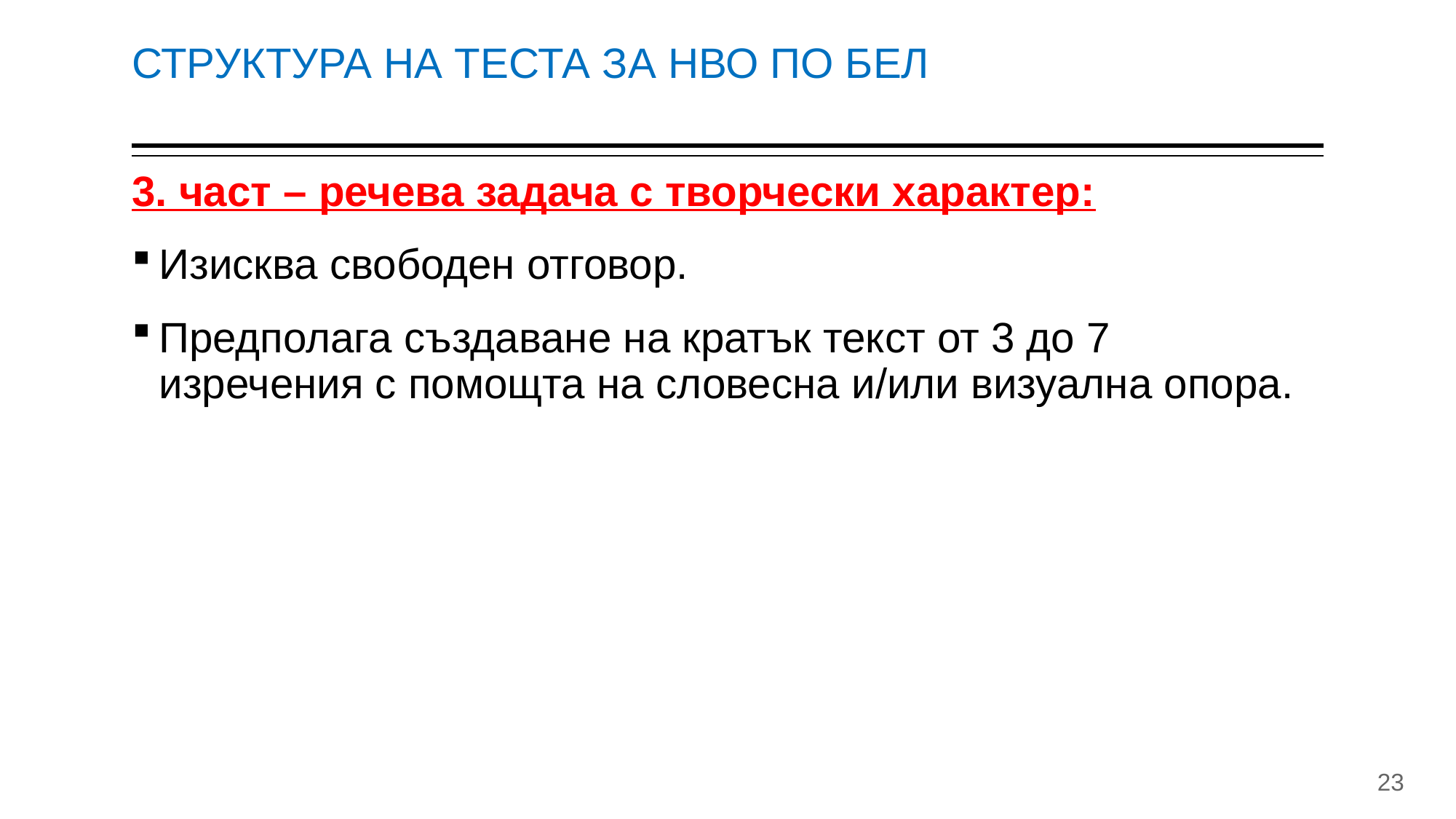

# СТРУКТУРА НА ТЕСТА ЗА НВО ПО БЕЛ
3. част – речева задача с творчески характер:
Изисква свободен отговор.
Предполага създаване на кратък текст от 3 до 7 изречения с помощта на словесна и/или визуална опора.

23